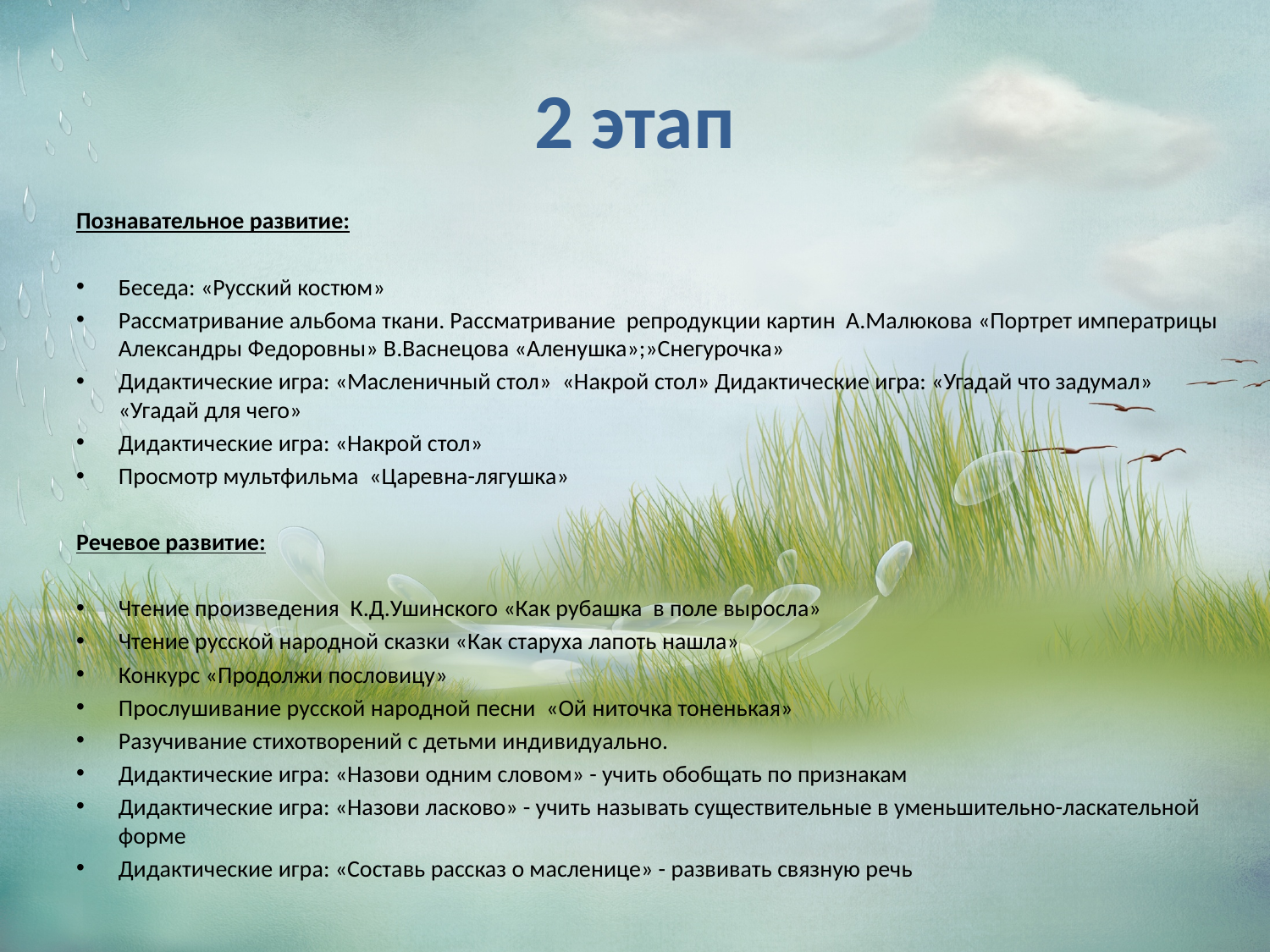

# 2 этап

Познавательное развитие:

Беседа: «Русский костюм»
Рассматривание альбома ткани. Рассматривание  репродукции картин  А.Малюкова «Портрет императрицы Александры Федоровны» В.Васнецова «Аленушка»;»Снегурочка»
Дидактические игра: «Масленичный стол»  «Накрой стол» Дидактические игра: «Угадай что задумал» «Угадай для чего»
Дидактические игра: «Накрой стол»
Просмотр мультфильма  «Царевна-лягушка»

Речевое развитие:

Чтение произведения  К.Д.Ушинского «Как рубашка  в поле выросла»
Чтение русской народной сказки «Как старуха лапоть нашла»
Конкурс «Продолжи пословицу»
Прослушивание русской народной песни  «Ой ниточка тоненькая»
Разучивание стихотворений с детьми индивидуально.
Дидактические игра: «Назови одним словом» - учить обобщать по признакам
Дидактические игра: «Назови ласково» - учить называть существительные в уменьшительно-ласкательной форме
Дидактические игра: «Составь рассказ о масленице» - развивать связную речь